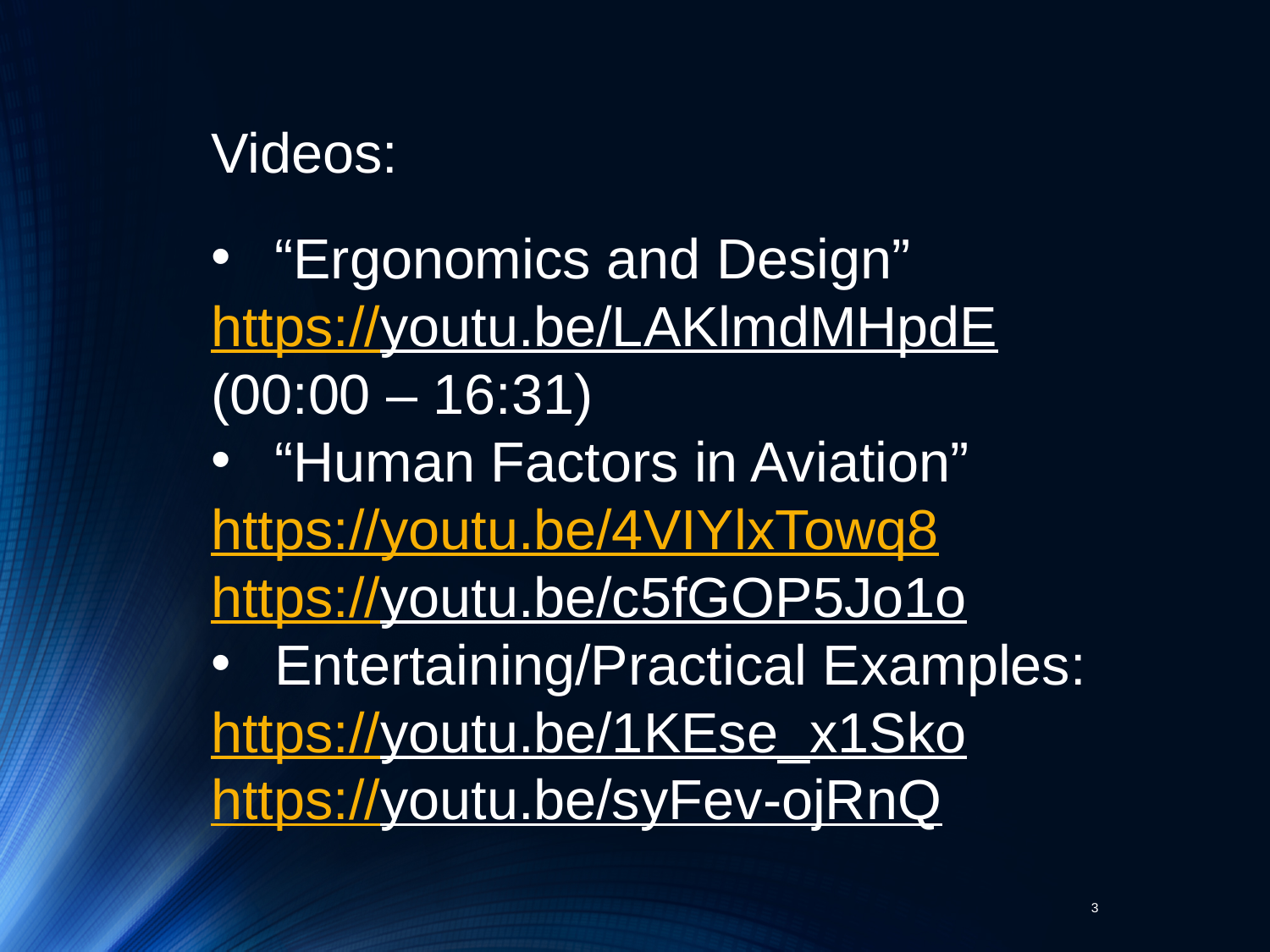

Videos:

“Ergonomics and Design”
https://youtu.be/LAKlmdMHpdE
(00:00 – 16:31)
“Human Factors in Aviation”
https://youtu.be/4VIYlxTowq8
https://youtu.be/c5fGOP5Jo1o
Entertaining/Practical Examples:
https://youtu.be/1KEse_x1Sko
https://youtu.be/syFev-ojRnQ
3